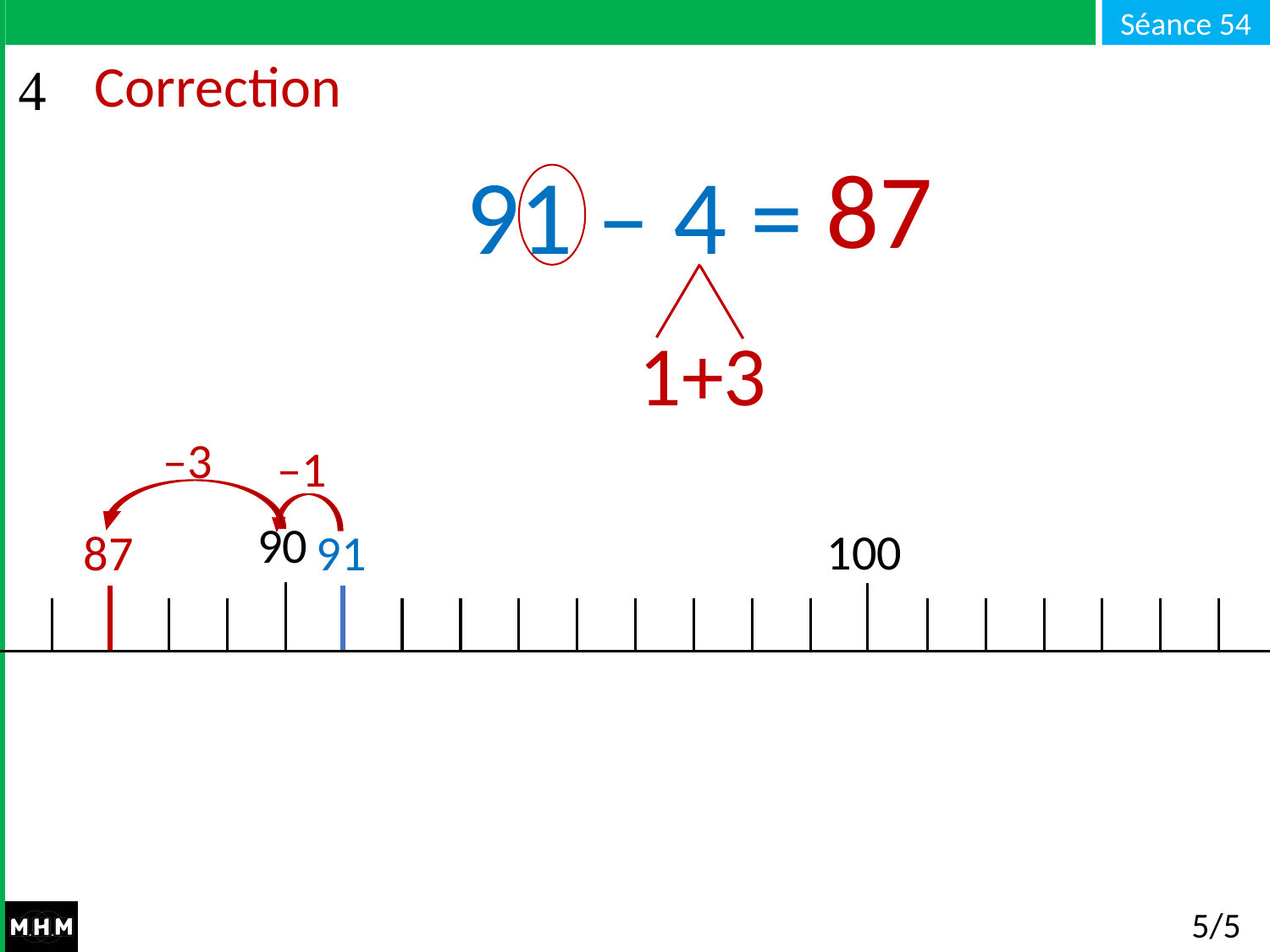

# Correction
87
91 – 4 =

1+3
–3
–1

90
100
87
91
5/5